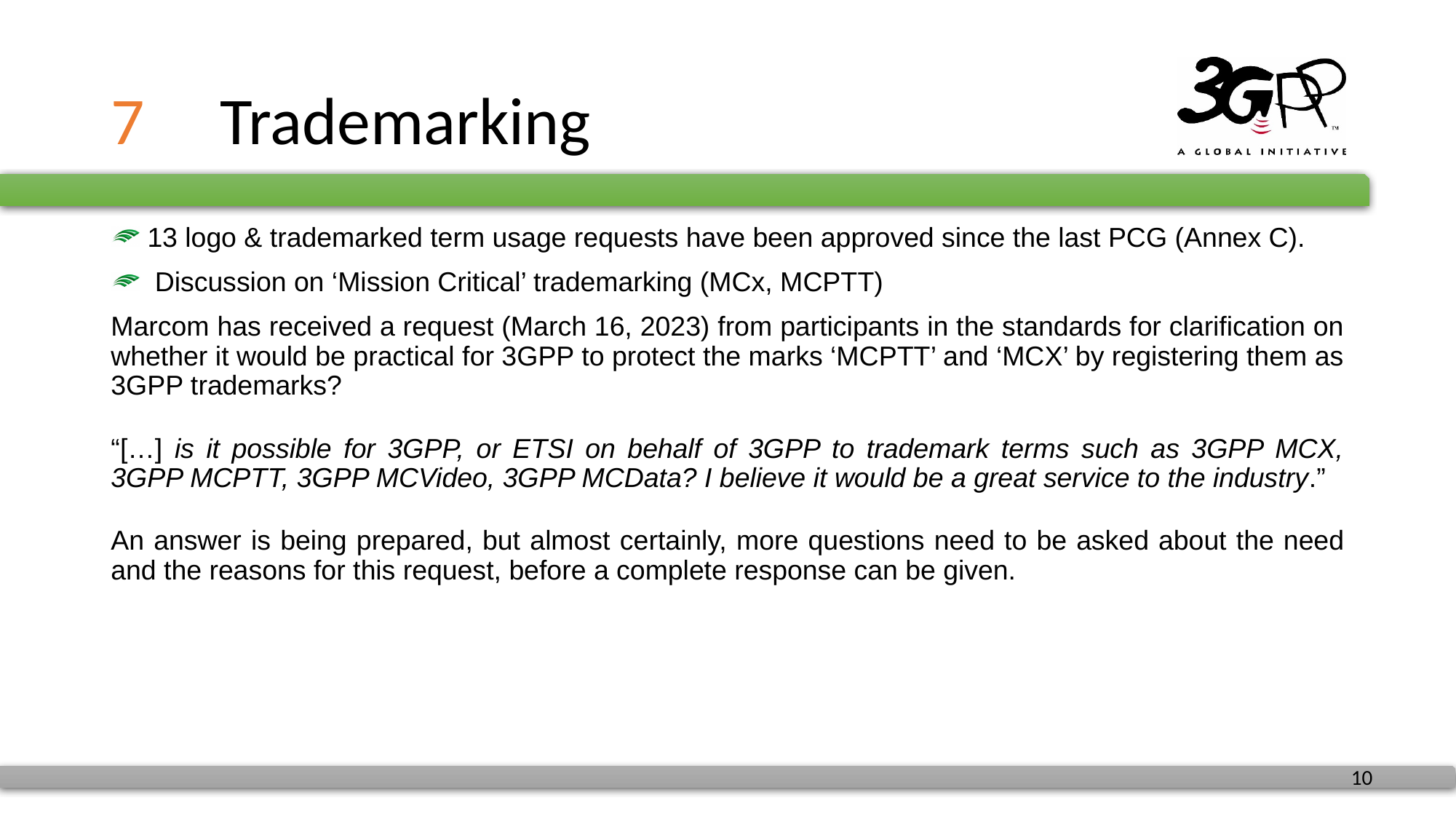

# 7 	Trademarking
 13 logo & trademarked term usage requests have been approved since the last PCG (Annex C).
  Discussion on ‘Mission Critical’ trademarking (MCx, MCPTT)
Marcom has received a request (March 16, 2023) from participants in the standards for clarification on whether it would be practical for 3GPP to protect the marks ‘MCPTT’ and ‘MCX’ by registering them as 3GPP trademarks?
“[…] is it possible for 3GPP, or ETSI on behalf of 3GPP to trademark terms such as 3GPP MCX, 3GPP MCPTT, 3GPP MCVideo, 3GPP MCData? I believe it would be a great service to the industry.”
An answer is being prepared, but almost certainly, more questions need to be asked about the need and the reasons for this request, before a complete response can be given.